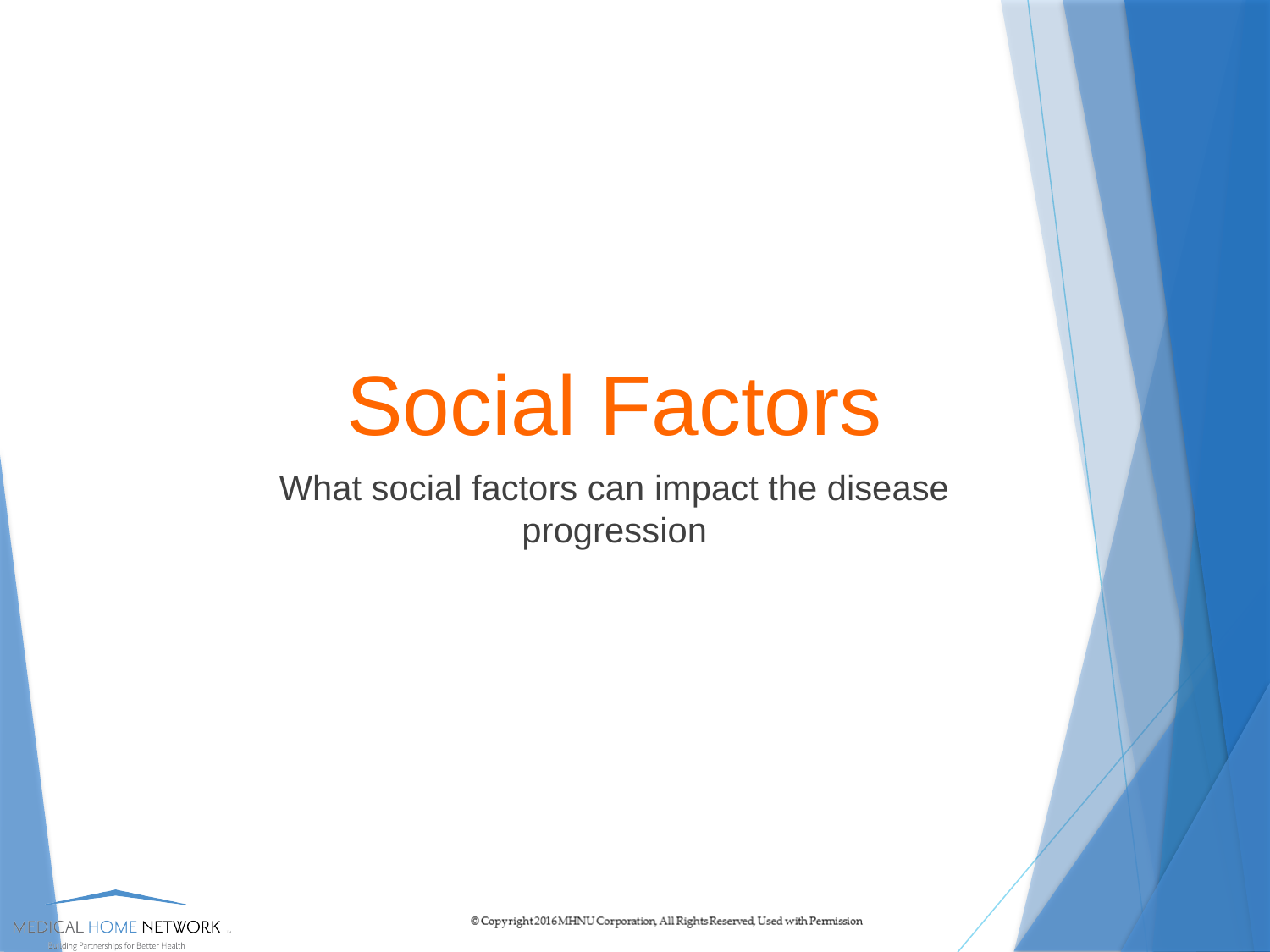

# Social Factors
What social factors can impact the disease progression